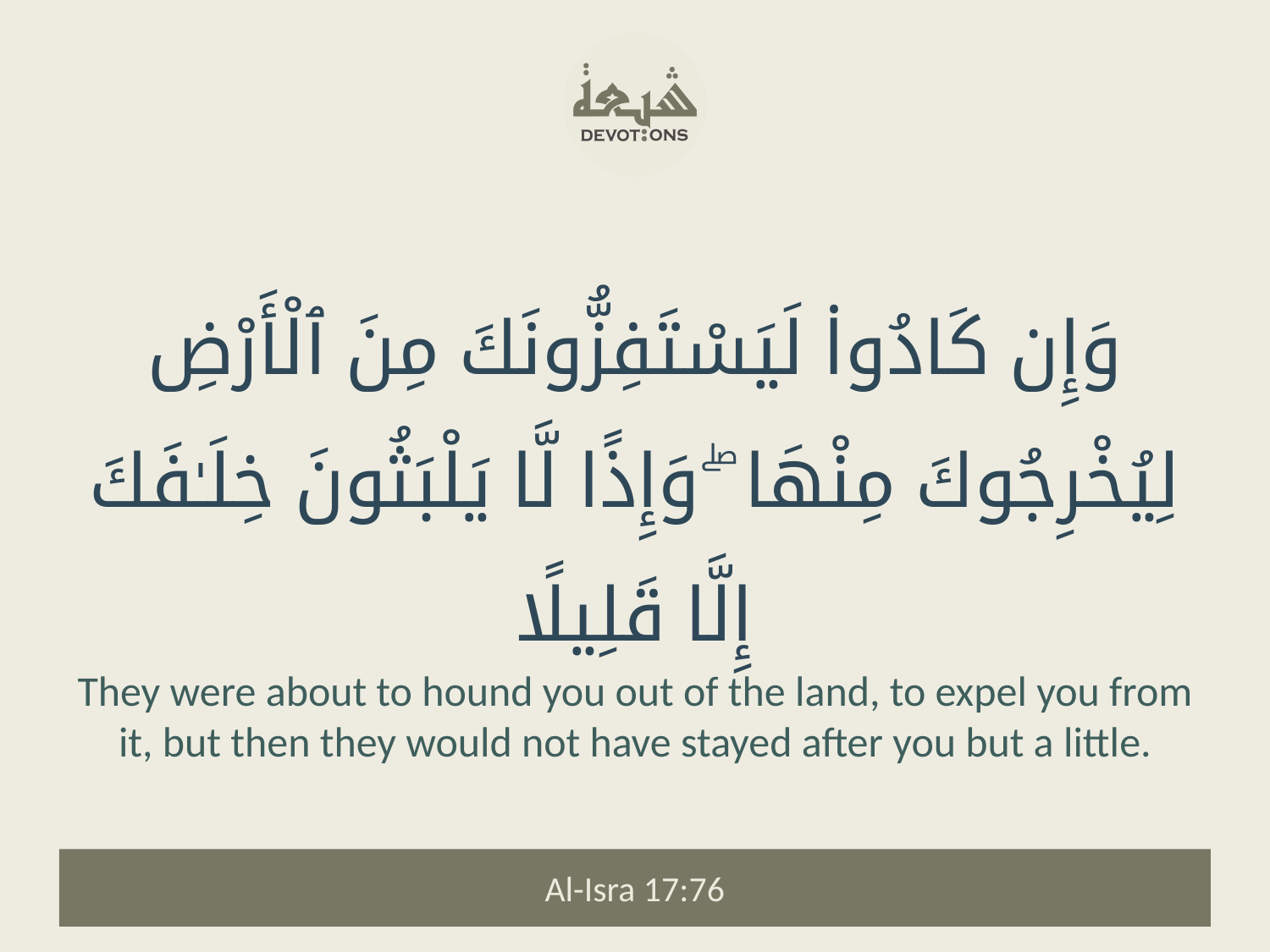

وَإِن كَادُوا۟ لَيَسْتَفِزُّونَكَ مِنَ ٱلْأَرْضِ لِيُخْرِجُوكَ مِنْهَا ۖ وَإِذًا لَّا يَلْبَثُونَ خِلَـٰفَكَ إِلَّا قَلِيلًا
They were about to hound you out of the land, to expel you from it, but then they would not have stayed after you but a little.
Al-Isra 17:76